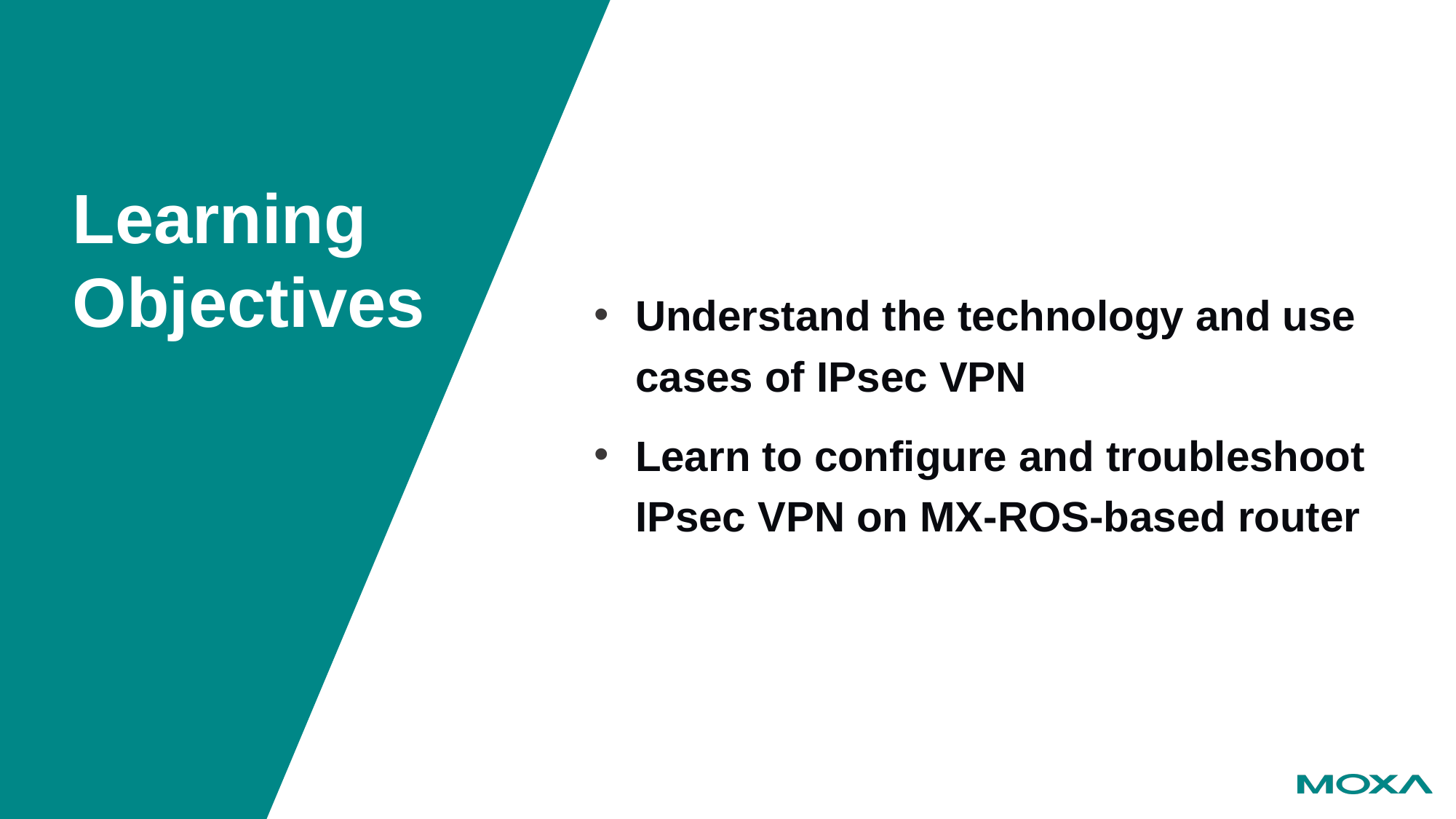

Understand the technology and use cases of IPsec VPN
Learn to configure and troubleshoot IPsec VPN on MX-ROS-based router
# Learning Objectives